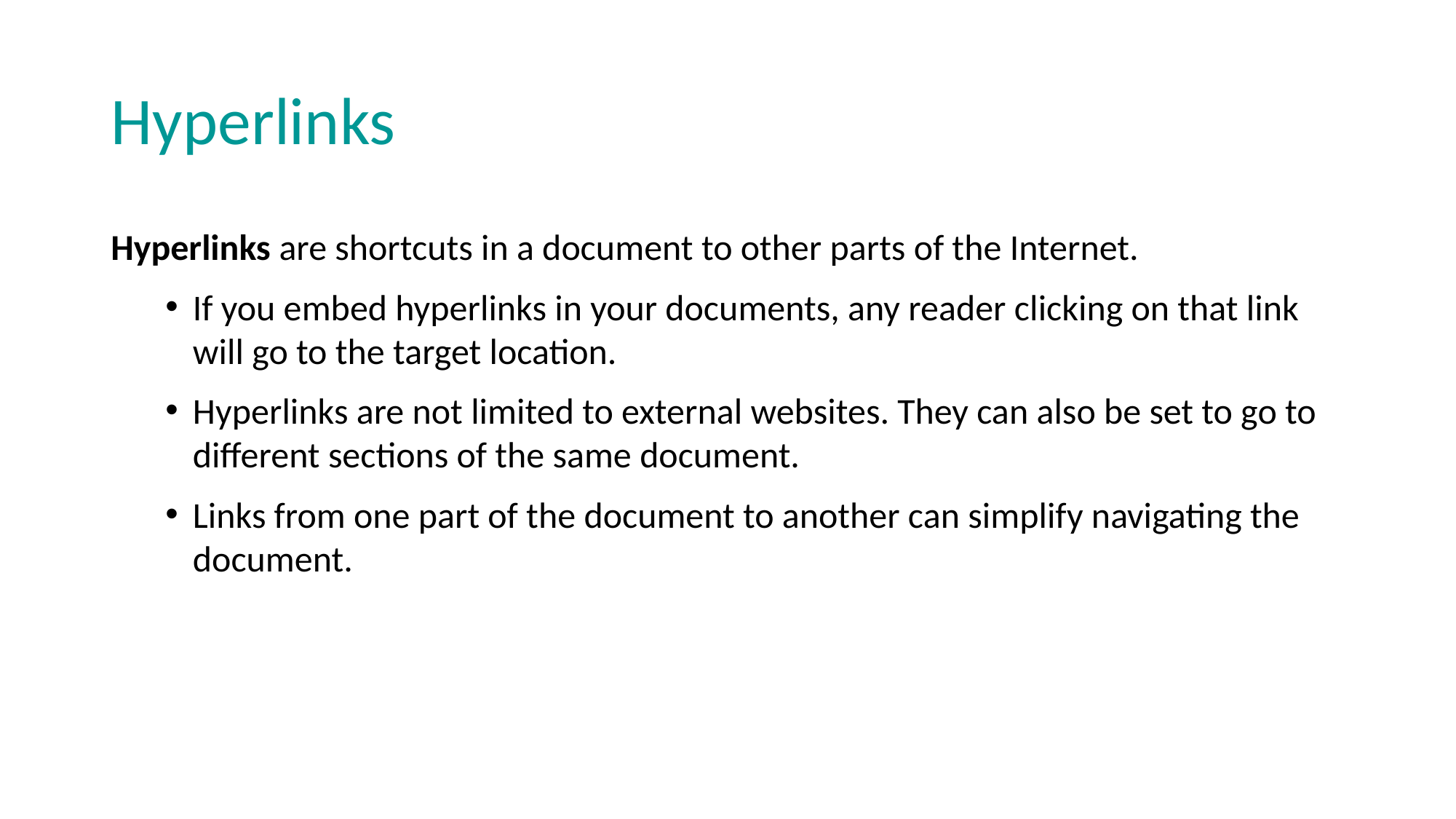

# Hyperlinks
Hyperlinks are shortcuts in a document to other parts of the Internet.
If you embed hyperlinks in your documents, any reader clicking on that link will go to the target location.
Hyperlinks are not limited to external websites. They can also be set to go to different sections of the same document.
Links from one part of the document to another can simplify navigating the document.